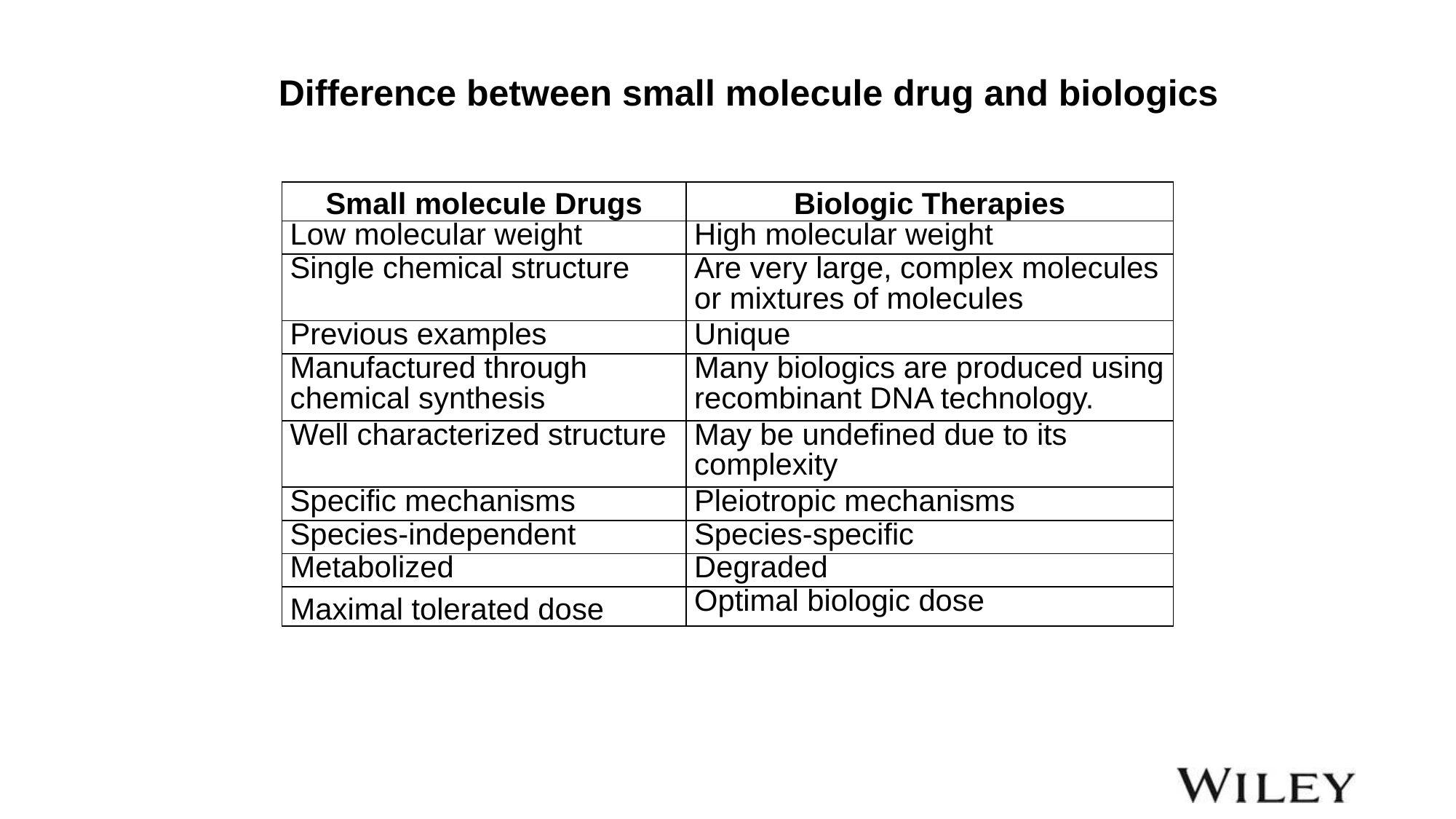

Difference between small molecule drug and biologics
| Small molecule Drugs | Biologic Therapies |
| --- | --- |
| Low molecular weight | High molecular weight |
| Single chemical structure | Are very large, complex molecules or mixtures of molecules |
| Previous examples | Unique |
| Manufactured through chemical synthesis | Many biologics are produced using recombinant DNA technology. |
| Well characterized structure | May be undefined due to its complexity |
| Specific mechanisms | Pleiotropic mechanisms |
| Species-independent | Species-specific |
| Metabolized | Degraded |
| Maximal tolerated dose | Optimal biologic dose |